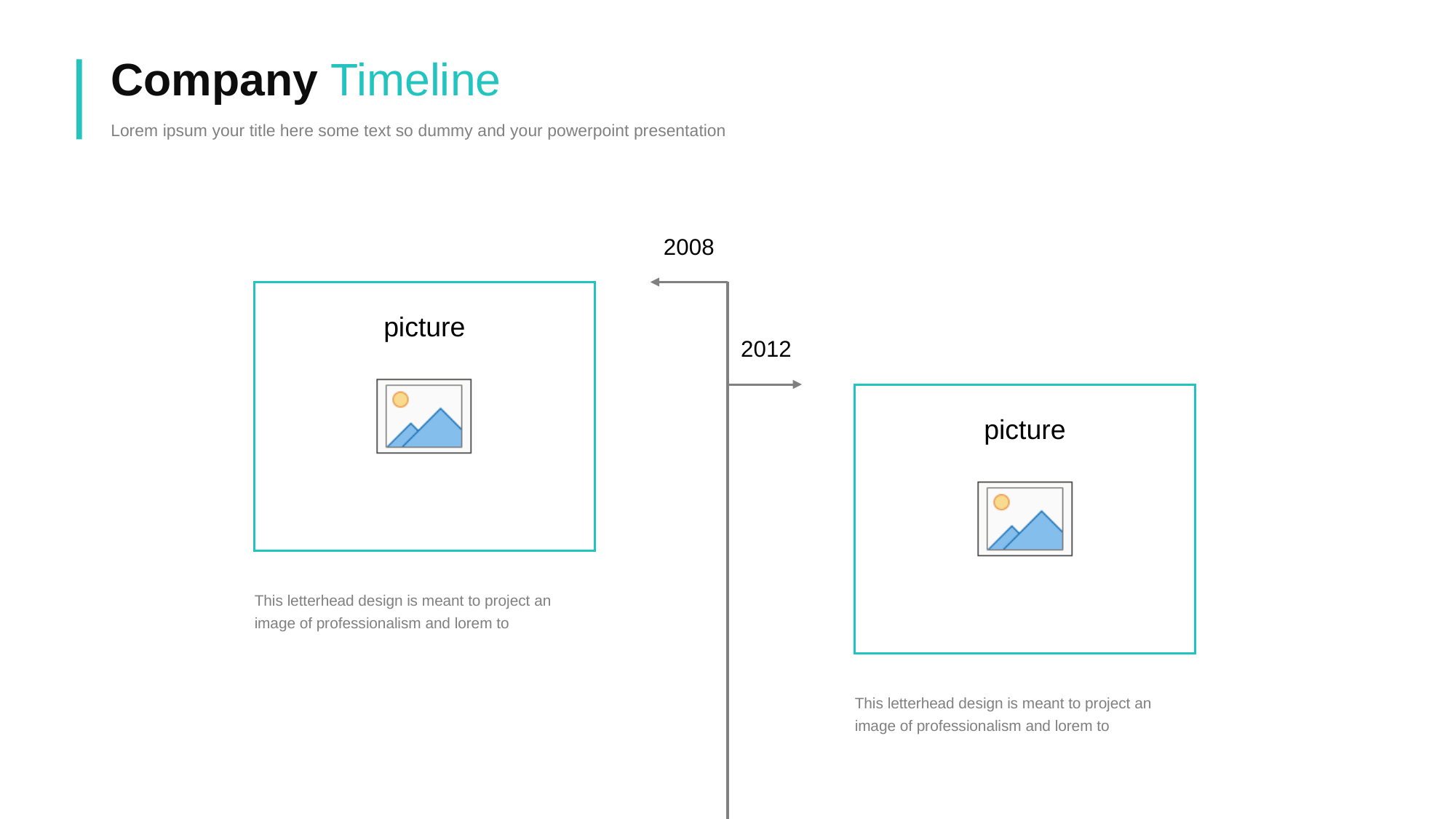

# Company Timeline

Lorem ipsum your title here some text so dummy and your powerpoint presentation
2008

2012

This letterhead design is meant to project an image of professionalism and lorem to
This letterhead design is meant to project an image of professionalism and lorem to
9
www.yourwebsite.com